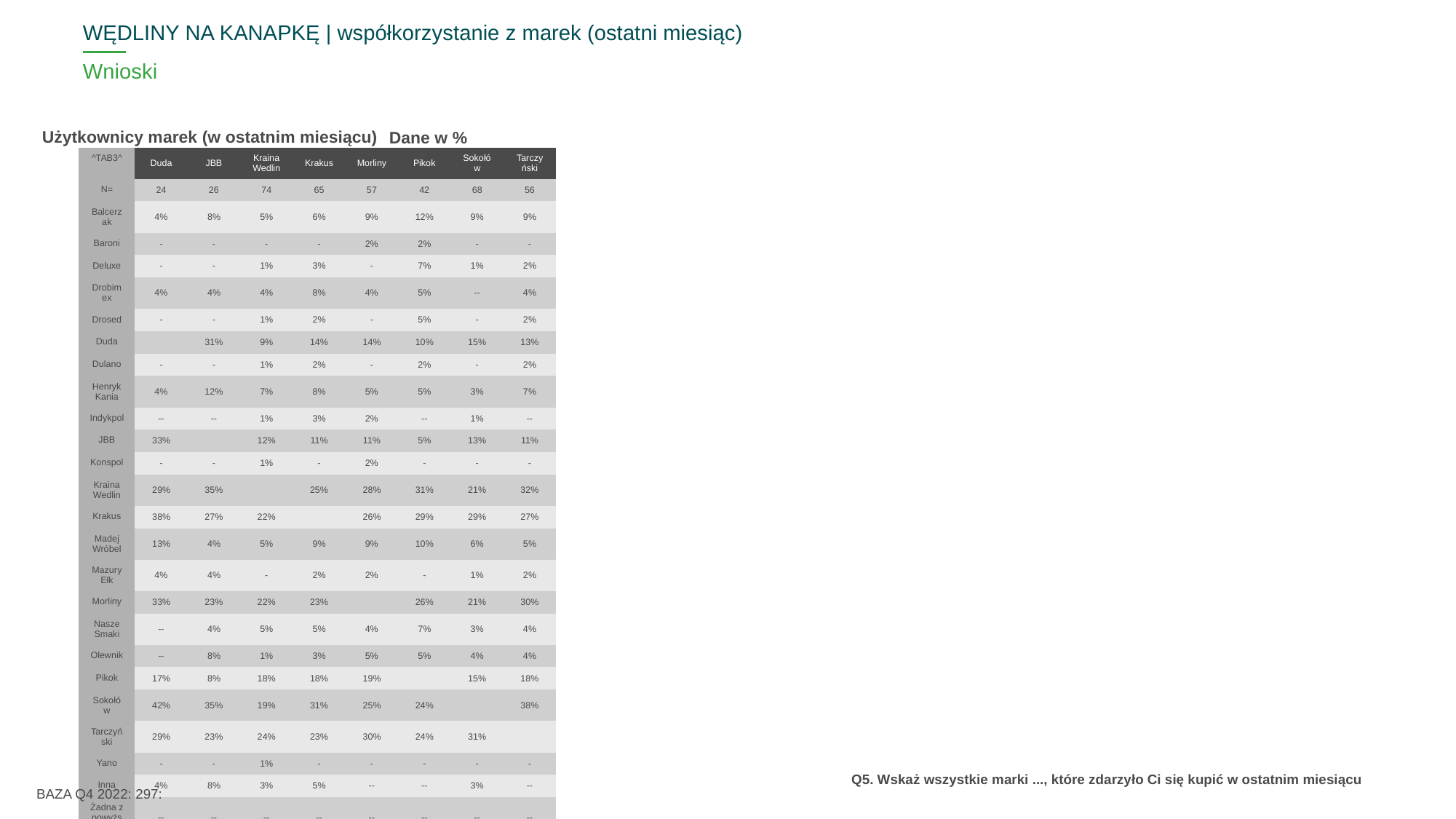

WĘDLINY NA KANAPKĘ | współkorzystanie z marek (ostatni miesiąc)
# Wnioski
Użytkownicy marek (w ostatnim miesiącu)
Dane w %
| ^TAB3^ | Duda | JBB | Kraina Wedlin | Krakus | Morliny | Pikok | Sokołów | Tarczyński |
| --- | --- | --- | --- | --- | --- | --- | --- | --- |
| N= | 24 | 26 | 74 | 65 | 57 | 42 | 68 | 56 |
| Balcerzak | 4% | 8% | 5% | 6% | 9% | 12% | 9% | 9% |
| Baroni | - | - | - | - | 2% | 2% | - | - |
| Deluxe | - | - | 1% | 3% | - | 7% | 1% | 2% |
| Drobimex | 4% | 4% | 4% | 8% | 4% | 5% | -- | 4% |
| Drosed | - | - | 1% | 2% | - | 5% | - | 2% |
| Duda |  | 31% | 9% | 14% | 14% | 10% | 15% | 13% |
| Dulano | - | - | 1% | 2% | - | 2% | - | 2% |
| Henryk Kania | 4% | 12% | 7% | 8% | 5% | 5% | 3% | 7% |
| Indykpol | -- | -- | 1% | 3% | 2% | -- | 1% | -- |
| JBB | 33% |  | 12% | 11% | 11% | 5% | 13% | 11% |
| Konspol | - | - | 1% | - | 2% | - | - | - |
| Kraina Wedlin | 29% | 35% |  | 25% | 28% | 31% | 21% | 32% |
| Krakus | 38% | 27% | 22% |  | 26% | 29% | 29% | 27% |
| Madej Wróbel | 13% | 4% | 5% | 9% | 9% | 10% | 6% | 5% |
| Mazury Ełk | 4% | 4% | - | 2% | 2% | - | 1% | 2% |
| Morliny | 33% | 23% | 22% | 23% |  | 26% | 21% | 30% |
| Nasze Smaki | -- | 4% | 5% | 5% | 4% | 7% | 3% | 4% |
| Olewnik | -- | 8% | 1% | 3% | 5% | 5% | 4% | 4% |
| Pikok | 17% | 8% | 18% | 18% | 19% |  | 15% | 18% |
| Sokołów | 42% | 35% | 19% | 31% | 25% | 24% |  | 38% |
| Tarczyński | 29% | 23% | 24% | 23% | 30% | 24% | 31% |  |
| Yano | - | - | 1% | - | - | - | - | - |
| Inna | 4% | 8% | 3% | 5% | -- | -- | 3% | -- |
| Żadna z powyższych | -- | -- | -- | -- | -- | -- | -- | -- |

BAZA Q4 2022: 297:
Q5. Wskaż wszystkie marki ..., które zdarzyło Ci się kupić w ostatnim miesiącu